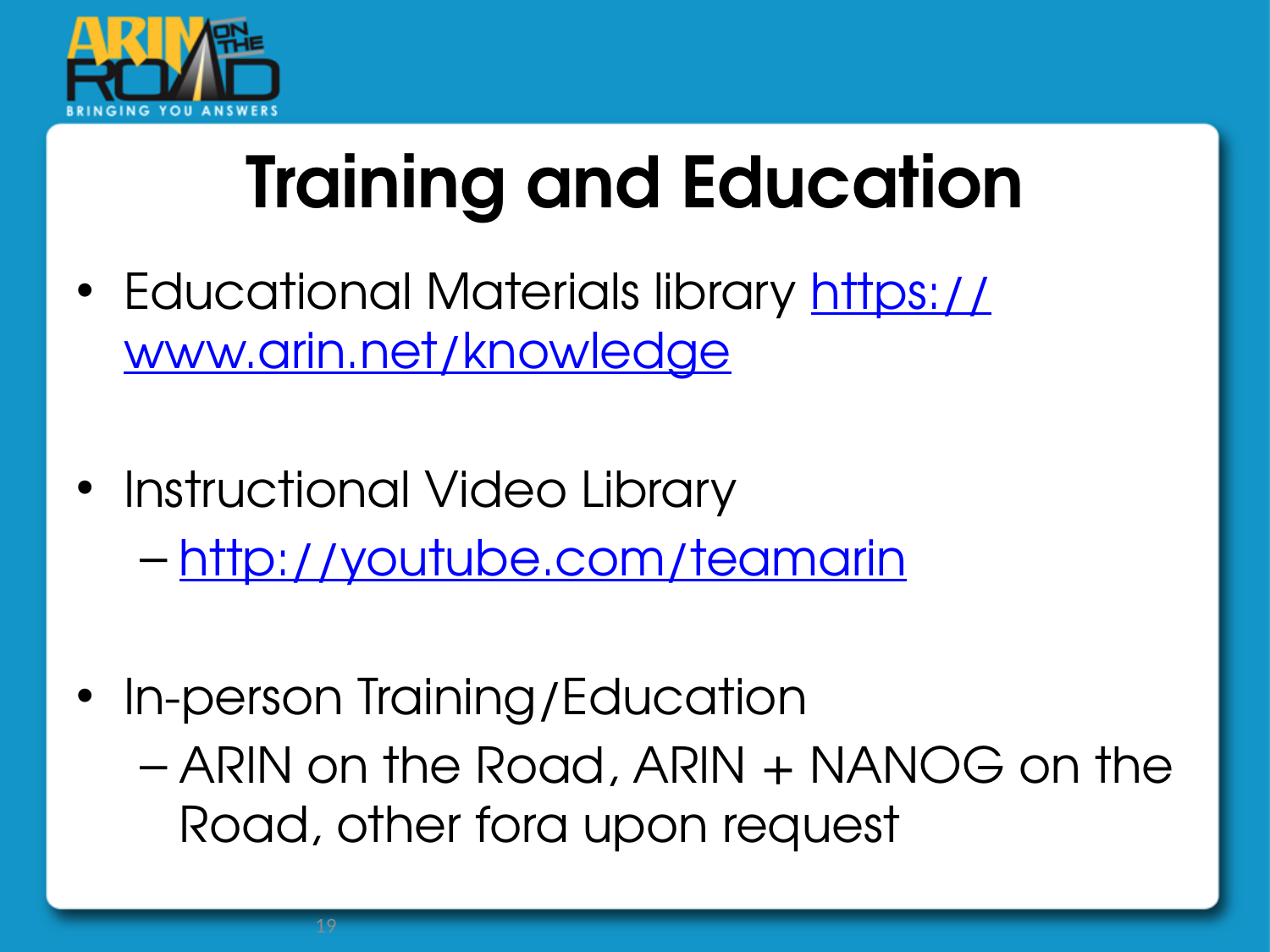

# Training and Education

Educational Materials library https://www.arin.net/knowledge

Instructional Video Library
http://youtube.com/teamarin

In-person Training/Education
ARIN on the Road, ARIN + NANOG on the Road, other fora upon request

19